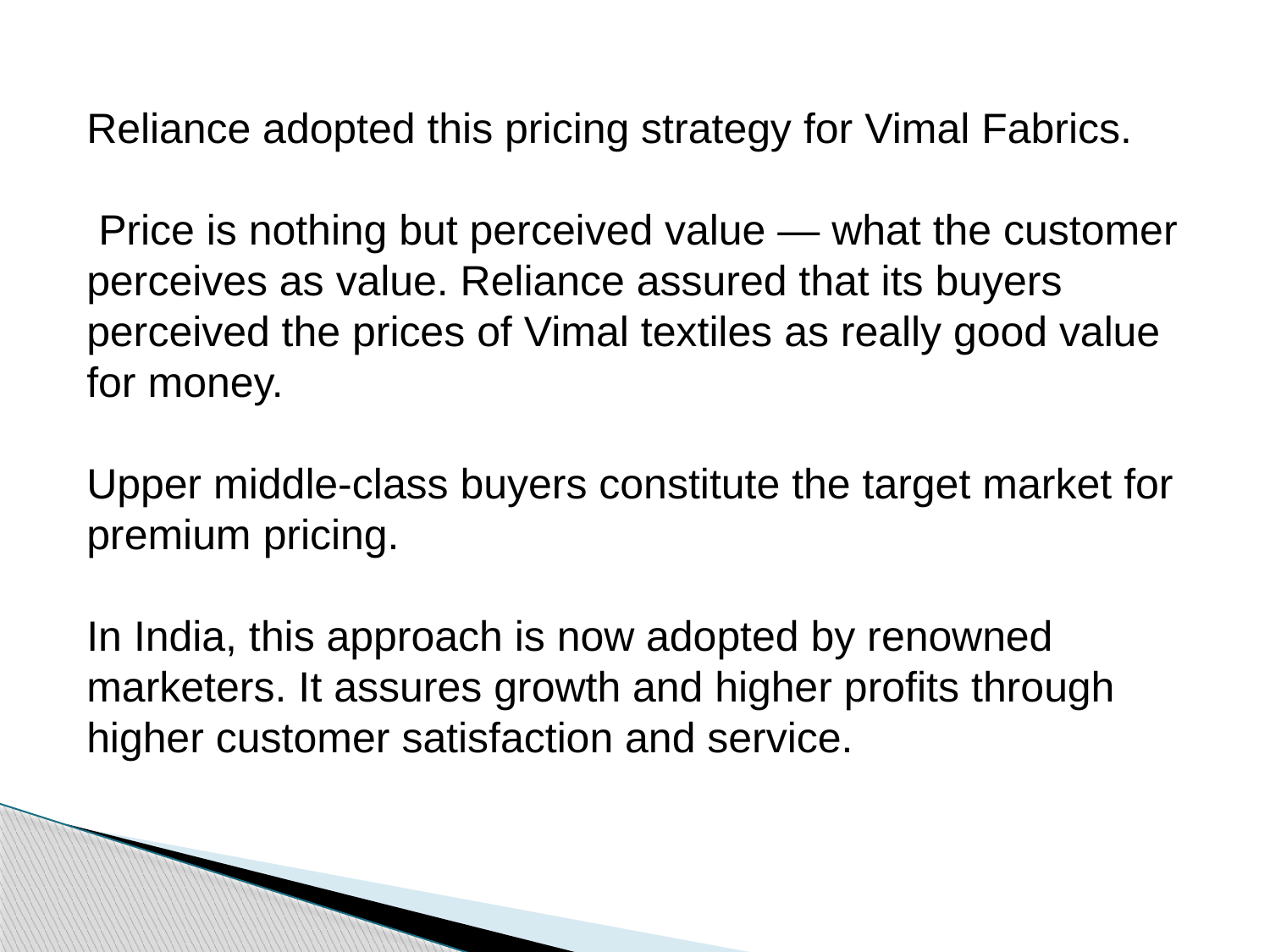

Reliance adopted this pricing strategy for Vimal Fabrics.

 Price is nothing but perceived value — what the customer perceives as value. Reliance assured that its buyers perceived the prices of Vimal textiles as really good value for money.

Upper middle-class buyers constitute the target market for premium pricing.

In India, this approach is now adopted by renowned marketers. It assures growth and higher profits through higher customer satisfaction and service.